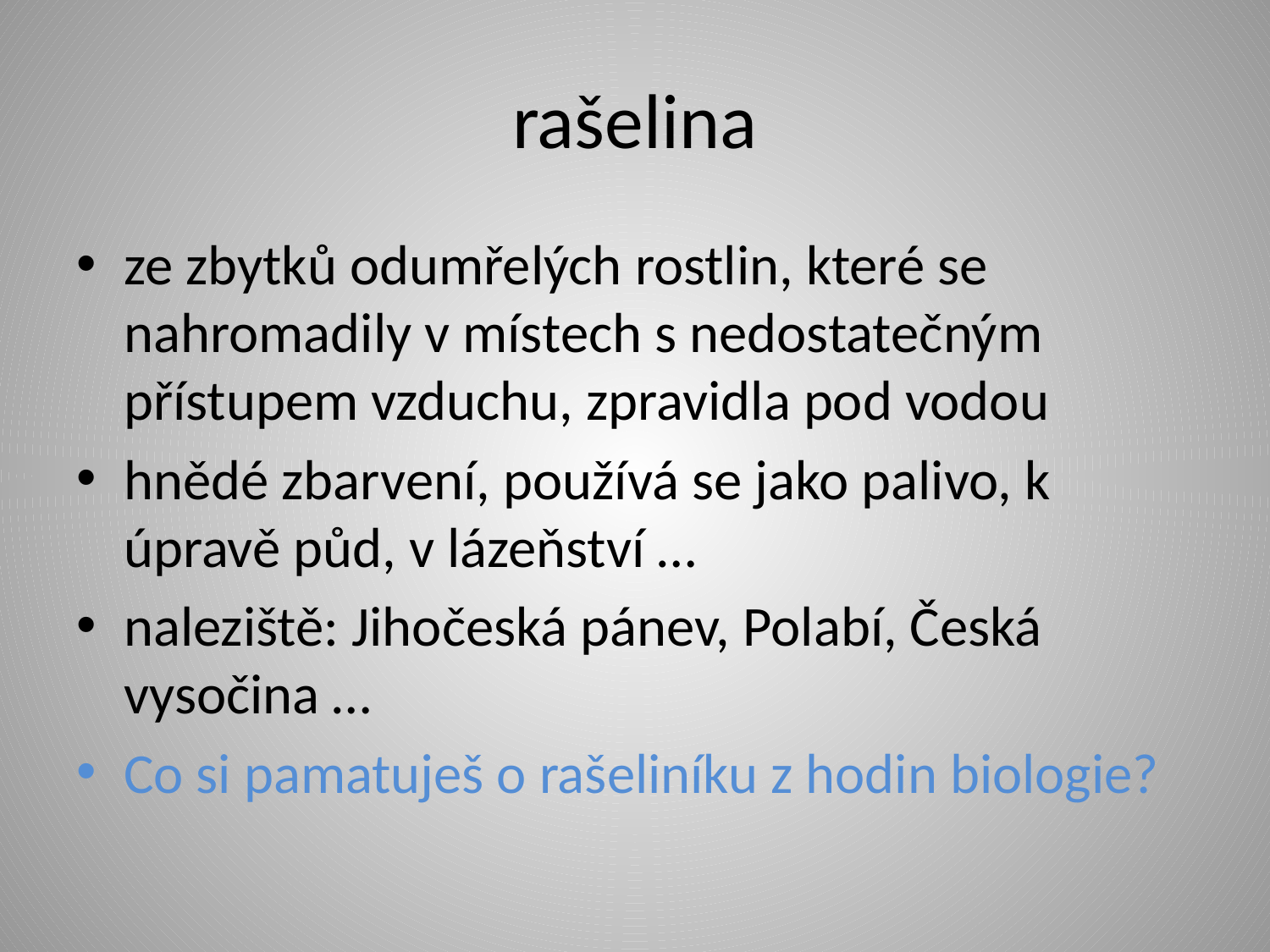

# rašelina
ze zbytků odumřelých rostlin, které se nahromadily v místech s nedostatečným přístupem vzduchu, zpravidla pod vodou
hnědé zbarvení, používá se jako palivo, k úpravě půd, v lázeňství …
naleziště: Jihočeská pánev, Polabí, Česká vysočina …
Co si pamatuješ o rašeliníku z hodin biologie?